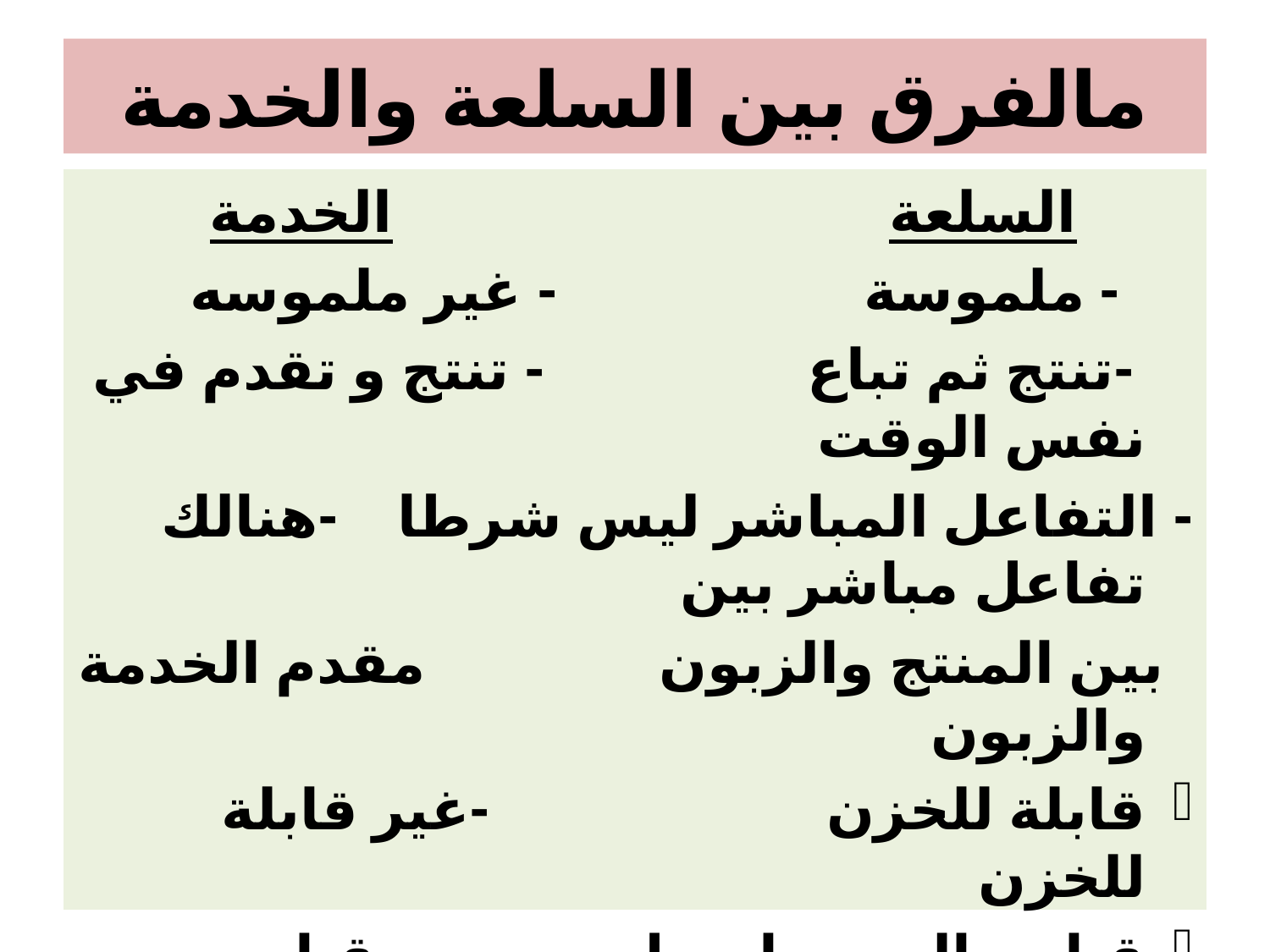

# مالفرق بين السلعة والخدمة
        السلعة                                  الخدمة
     - ملموسة                     - غير ملموسه
    -تنتج ثم تباع                  - تنتج و تقدم في نفس الوقت
- التفاعل المباشر ليس شرطا    -هنالك تفاعل مباشر بين
  بين المنتج والزبون                مقدم الخدمة والزبون
قابلة للخزن                       -غير قابلة للخزن
قياس الجوده اسهل              - قياس الجودة صعب وان
                                        لم يكن مستحيلا
-تنتج بمواصفات محددة             - تنتج حسب الطلب